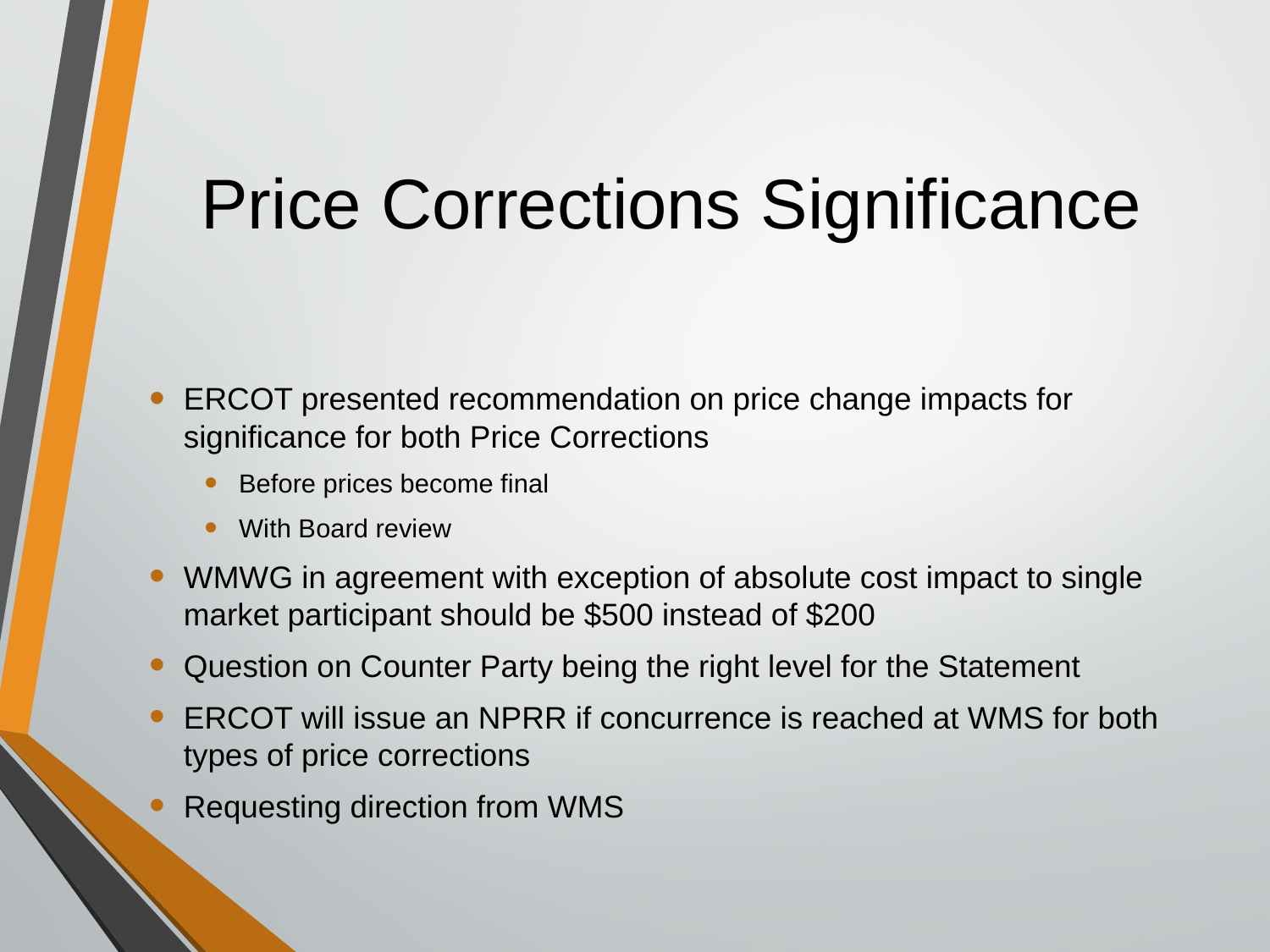

# Price Corrections Significance
ERCOT presented recommendation on price change impacts for significance for both Price Corrections
Before prices become final
With Board review
WMWG in agreement with exception of absolute cost impact to single market participant should be $500 instead of $200
Question on Counter Party being the right level for the Statement
ERCOT will issue an NPRR if concurrence is reached at WMS for both types of price corrections
Requesting direction from WMS